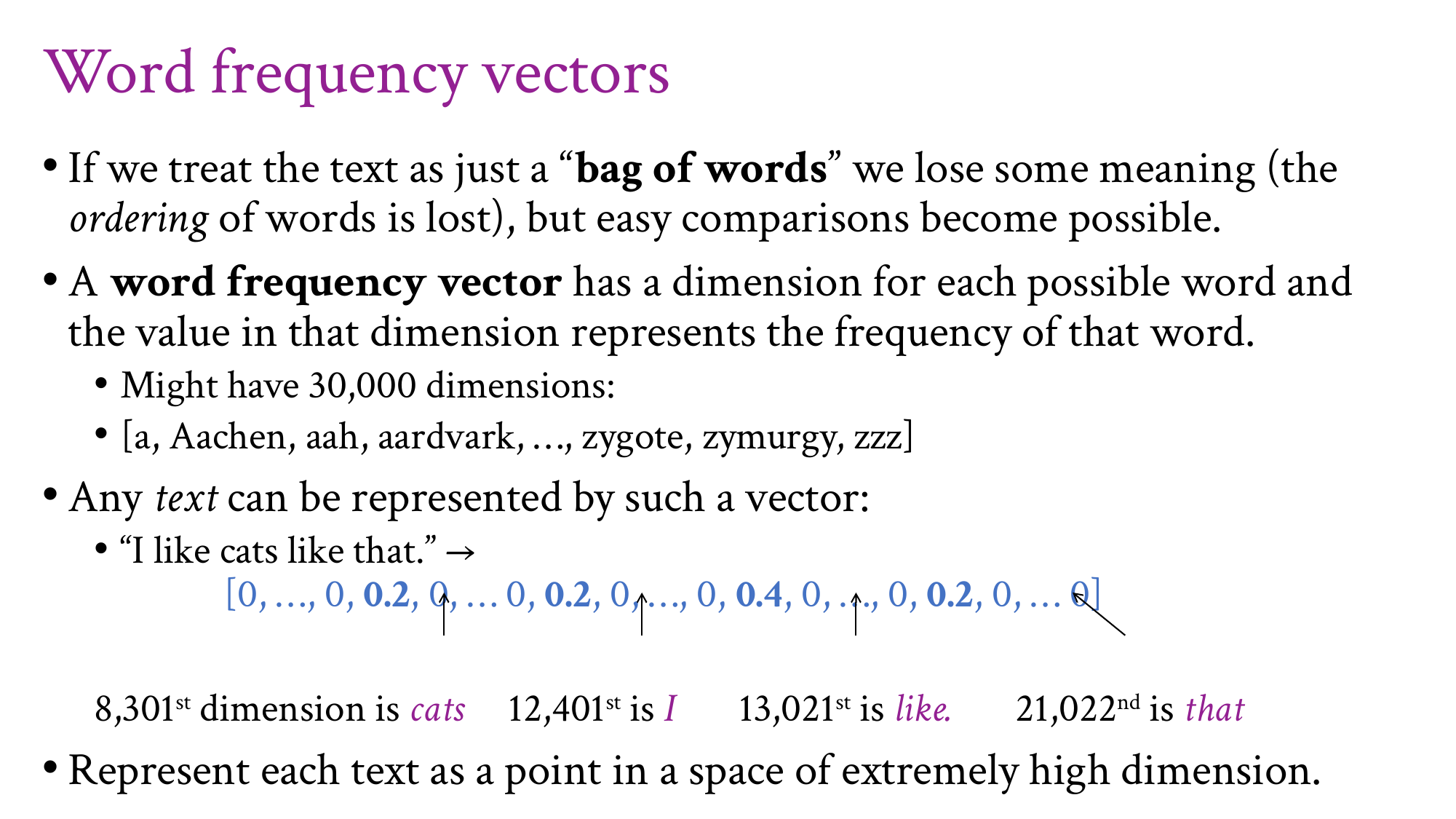

# Word frequency vectors
If we treat the text as just a “bag of words” we lose some meaning (the ordering of words is lost), but easy comparisons become possible.
A word frequency vector has a dimension for each possible word and the value in that dimension represents the frequency of that word.
Might have 30,000 dimensions:
[a, Aachen, aah, aardvark, …, zygote, zymurgy, zzz]
Any text can be represented by such a vector:
“I like cats like that.” →
 		[0, …, 0, 0.2, 0, … 0, 0.2, 0, …, 0, 0.4, 0, …, 0, 0.2, 0, … 0]

8,301st dimension is cats     12,401st is I       13,021st is like.       21,022nd is that
Represent each text as a point in a space of extremely high dimension.